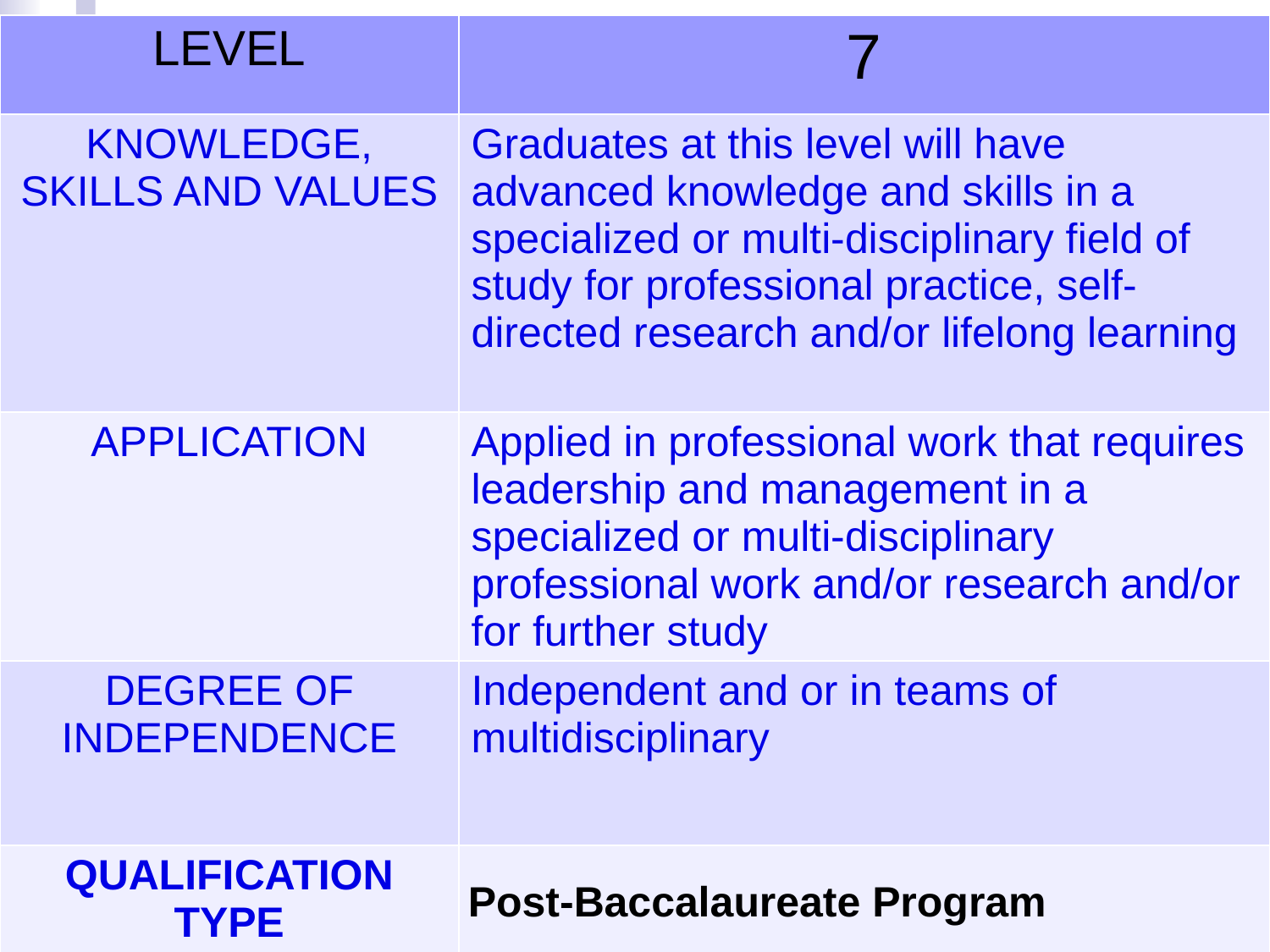

| LEVEL | 7 |
| --- | --- |
| KNOWLEDGE, SKILLS AND VALUES | Graduates at this level will have advanced knowledge and skills in a specialized or multi-disciplinary field of study for professional practice, self-directed research and/or lifelong learning |
| APPLICATION | Applied in professional work that requires leadership and management in a specialized or multi-disciplinary professional work and/or research and/or for further study |
| DEGREE OF INDEPENDENCE | Independent and or in teams of multidisciplinary |
| QUALIFICATION TYPE | Post-Baccalaureate Program |
#